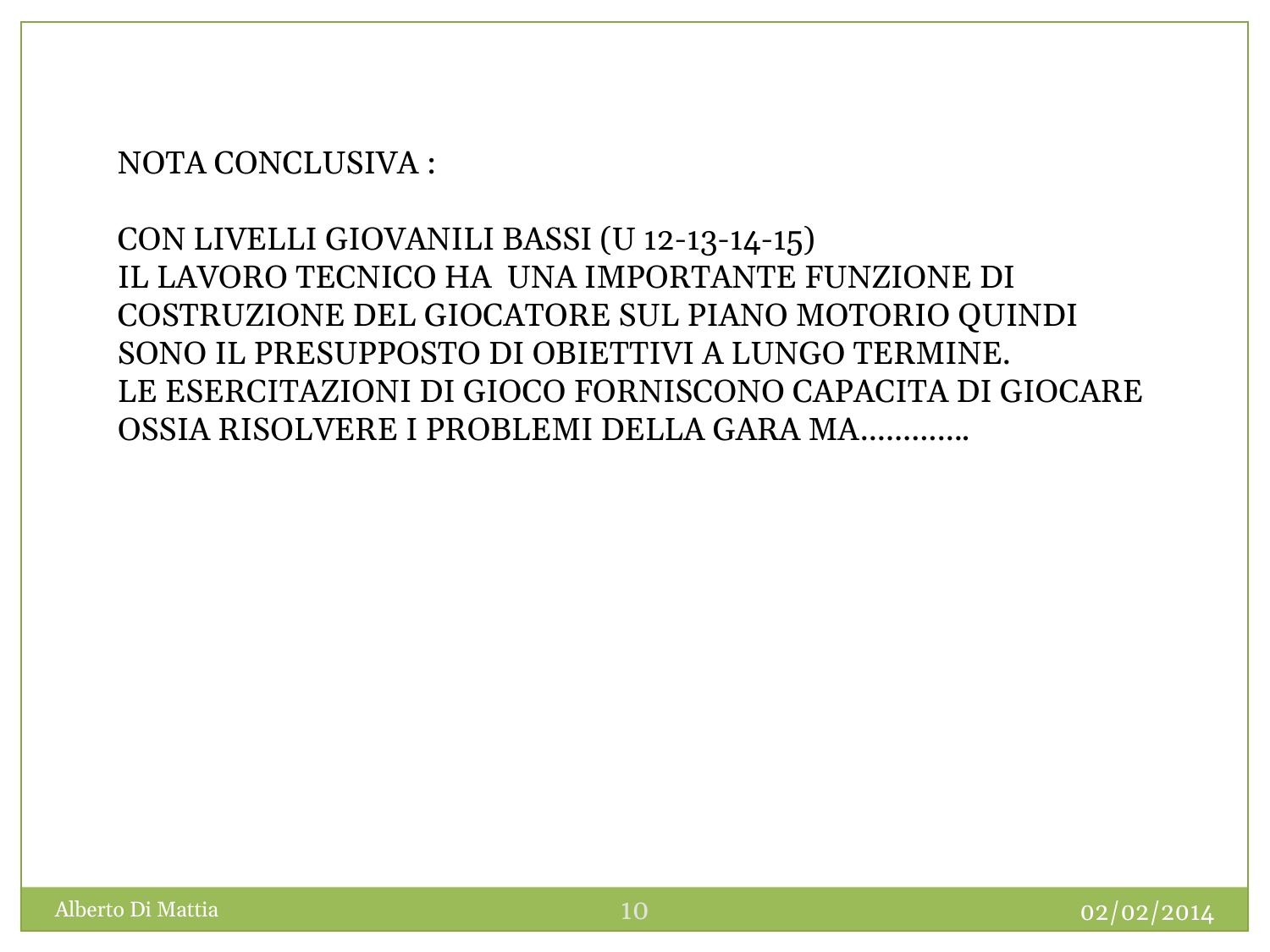

NOTA CONCLUSIVA :

CON LIVELLI GIOVANILI BASSI (U 12-13-14-15)
IL LAVORO TECNICO HA  UNA IMPORTANTE FUNZIONE DI COSTRUZIONE DEL GIOCATORE SUL PIANO MOTORIO QUINDI SONO IL PRESUPPOSTO DI OBIETTIVI A LUNGO TERMINE.
LE ESERCITAZIONI DI GIOCO FORNISCONO CAPACITA DI GIOCARE OSSIA RISOLVERE I PROBLEMI DELLA GARA MA………….
10
02/02/2014
Alberto Di Mattia